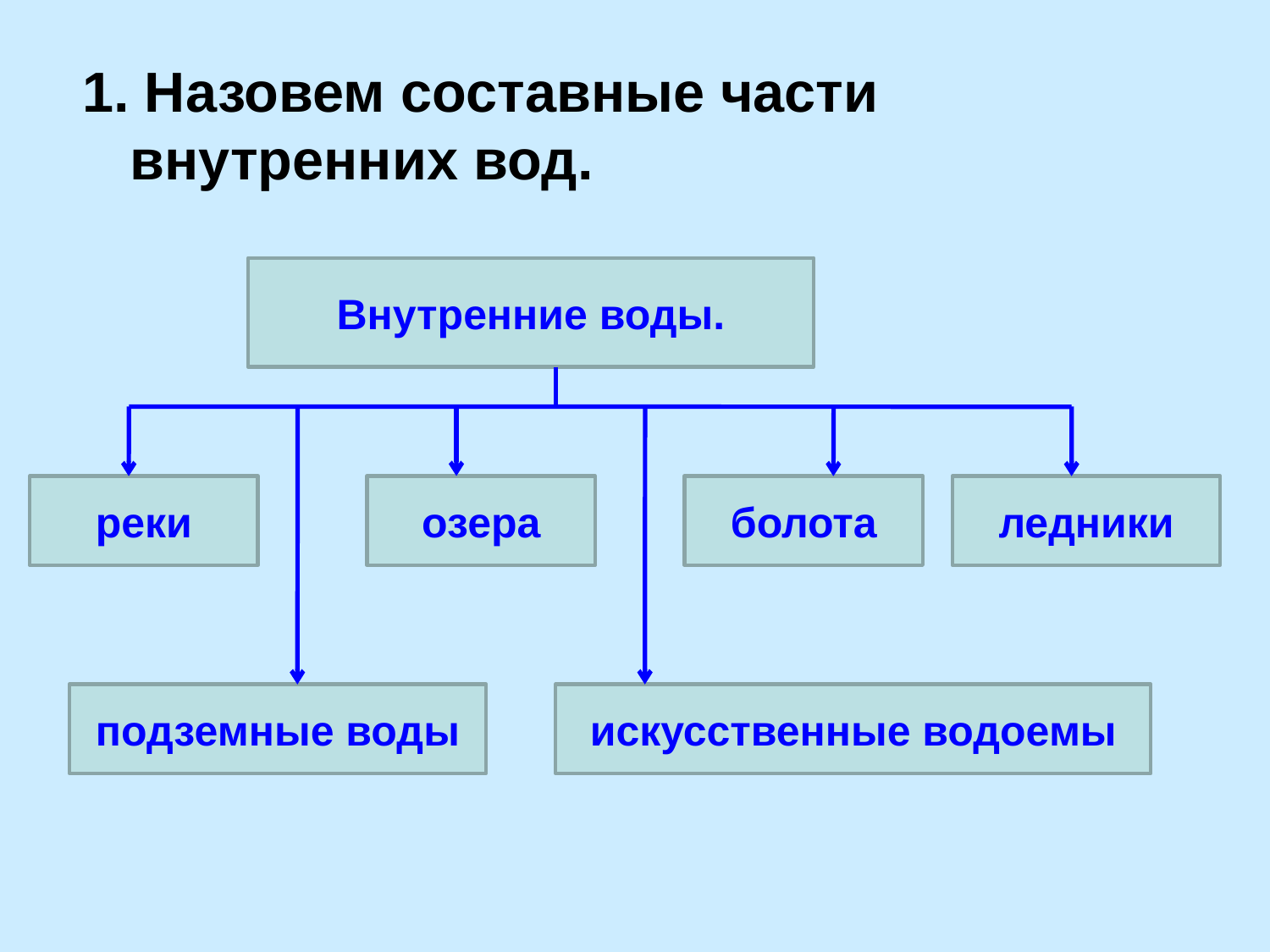

1. Назовем составные части внутренних вод.

Внутренние воды.
реки
озера
болота
ледники
подземные воды
искусственные водоемы